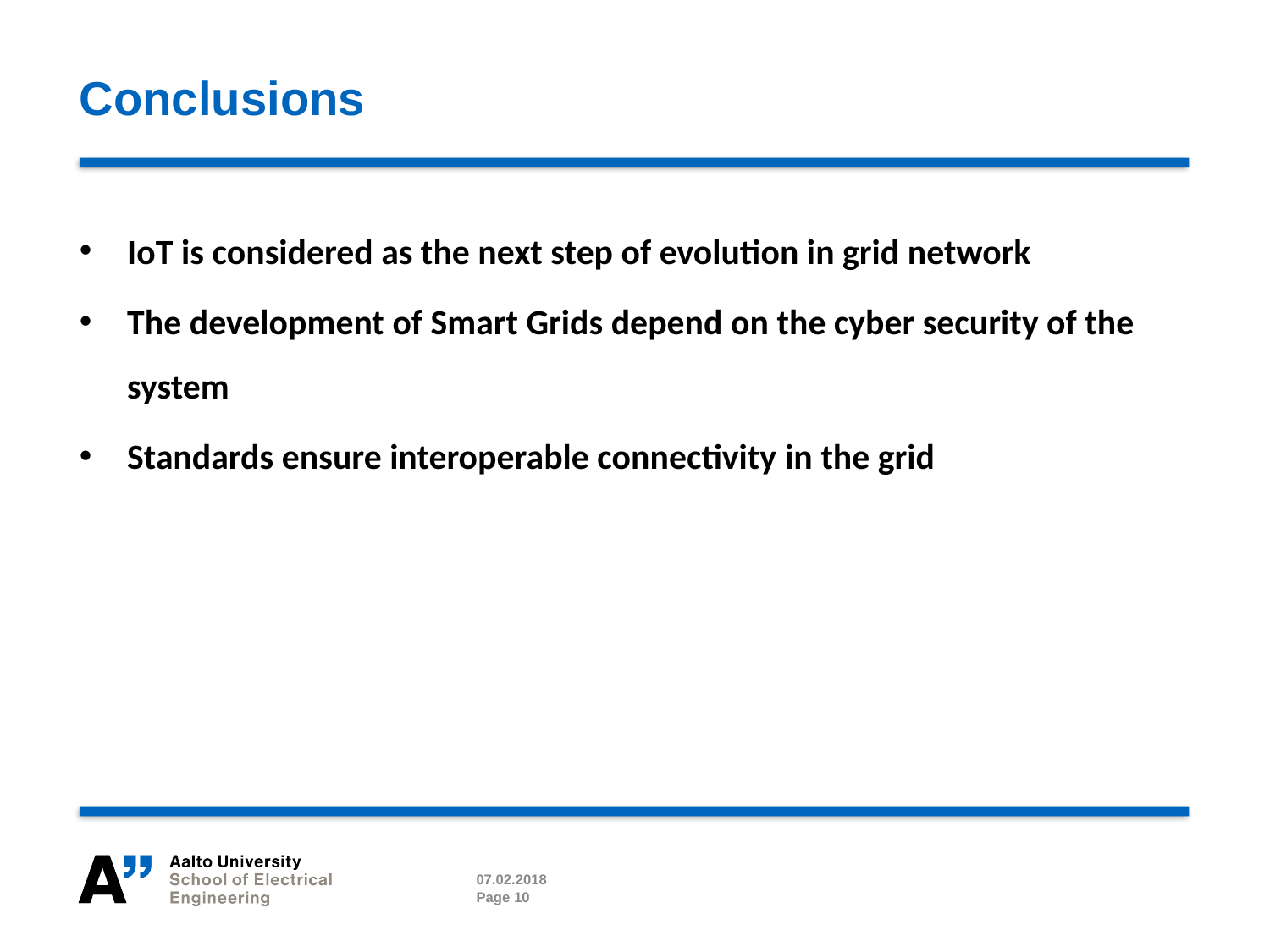

# Conclusions
IoT is considered as the next step of evolution in grid network
The development of Smart Grids depend on the cyber security of the system
Standards ensure interoperable connectivity in the grid

07.02.2018
Page 10